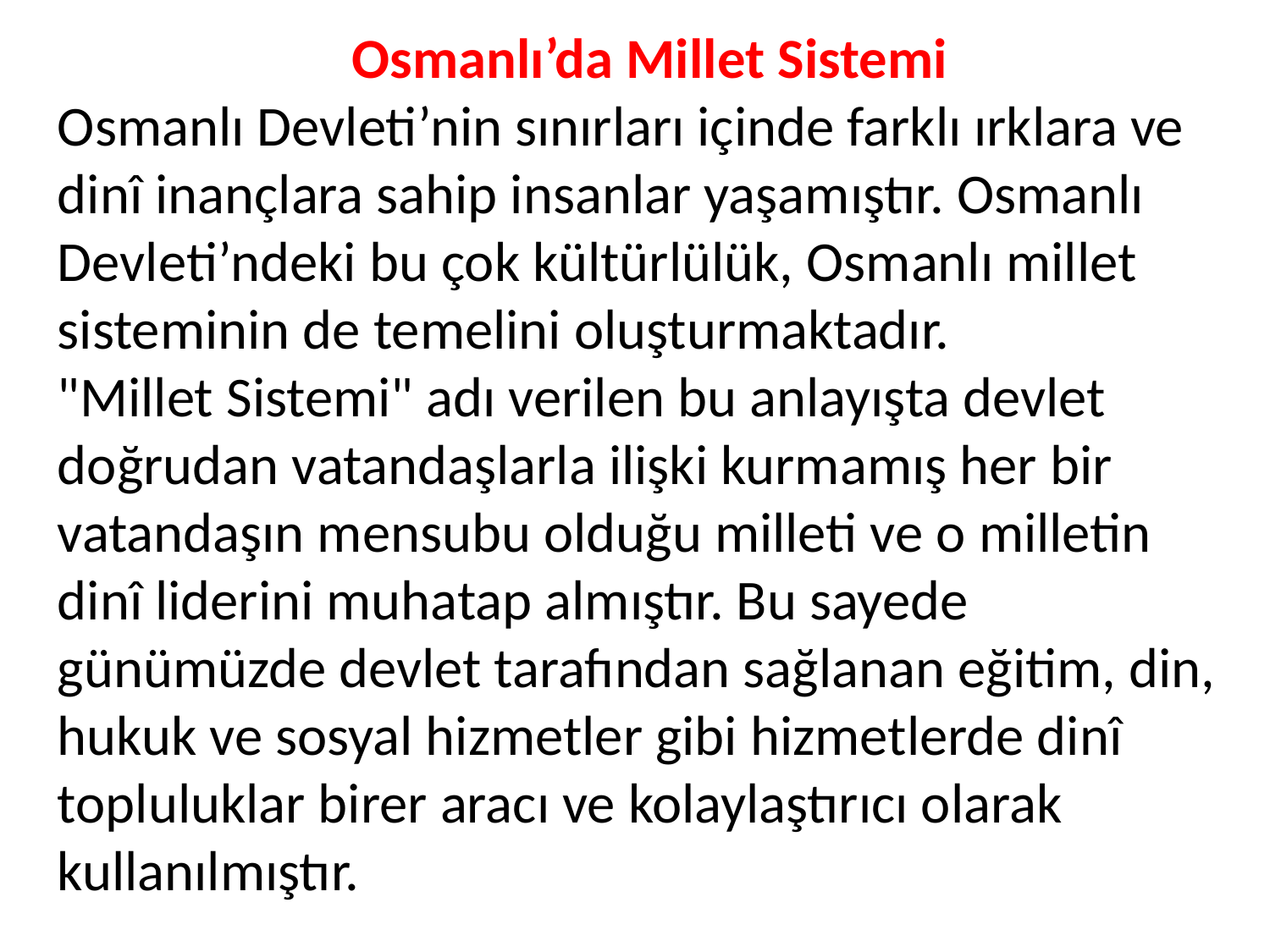

Osmanlı’da Millet Sistemi
Osmanlı Devleti’nin sınırları içinde farklı ırklara ve dinî inançlara sahip insanlar yaşamıştır. Osmanlı Devleti’ndeki bu çok kültürlülük, Osmanlı millet sisteminin de temelini oluşturmaktadır.
"Millet Sistemi" adı verilen bu anlayışta devlet doğrudan vatandaşlarla ilişki kurmamış her bir vatandaşın mensubu olduğu milleti ve o milletin dinî liderini muhatap almıştır. Bu sayede günümüzde devlet tarafından sağlanan eğitim, din, hukuk ve sosyal hizmetler gibi hizmetlerde dinî topluluklar birer aracı ve kolaylaştırıcı olarak kullanılmıştır.